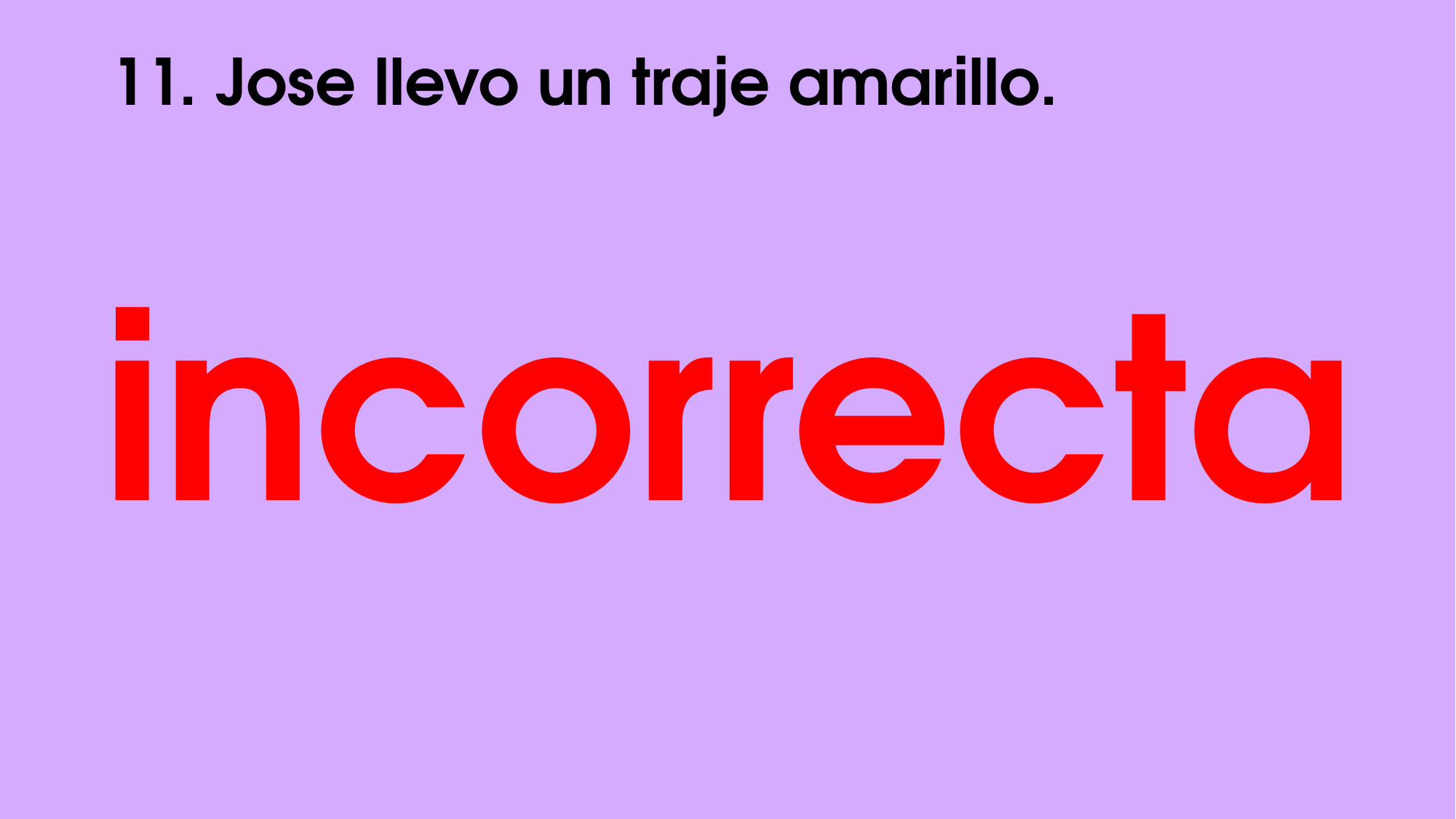

# 11. Jose llevo un traje amarillo.
incorrecta